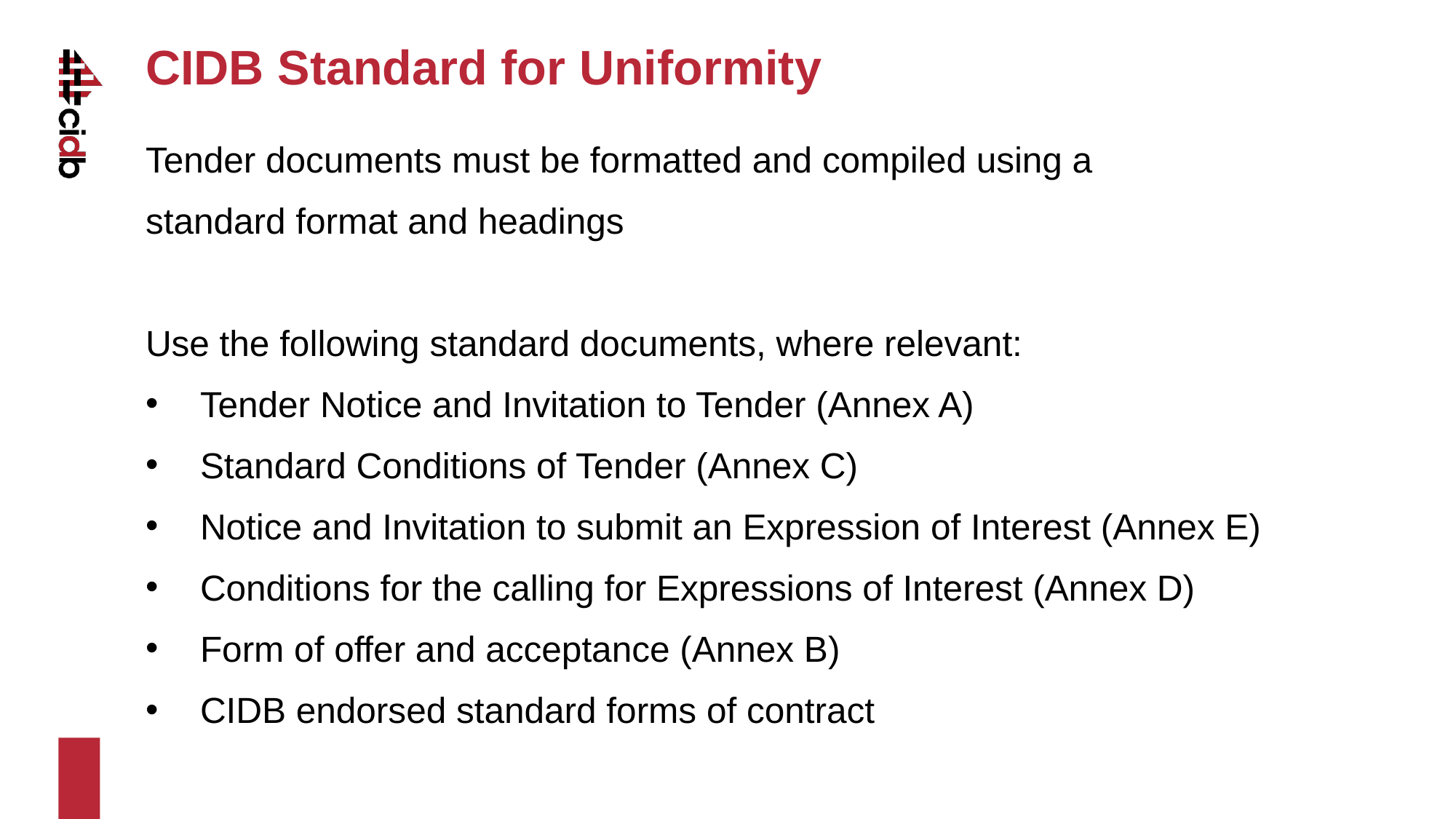

# CIDB Standard for Uniformity
Tender documents must be formatted and compiled using a
standard format and headings

Use the following standard documents, where relevant:
Tender Notice and Invitation to Tender (Annex A)
Standard Conditions of Tender (Annex C)
Notice and Invitation to submit an Expression of Interest (Annex E)
Conditions for the calling for Expressions of Interest (Annex D)
Form of offer and acceptance (Annex B)
CIDB endorsed standard forms of contract